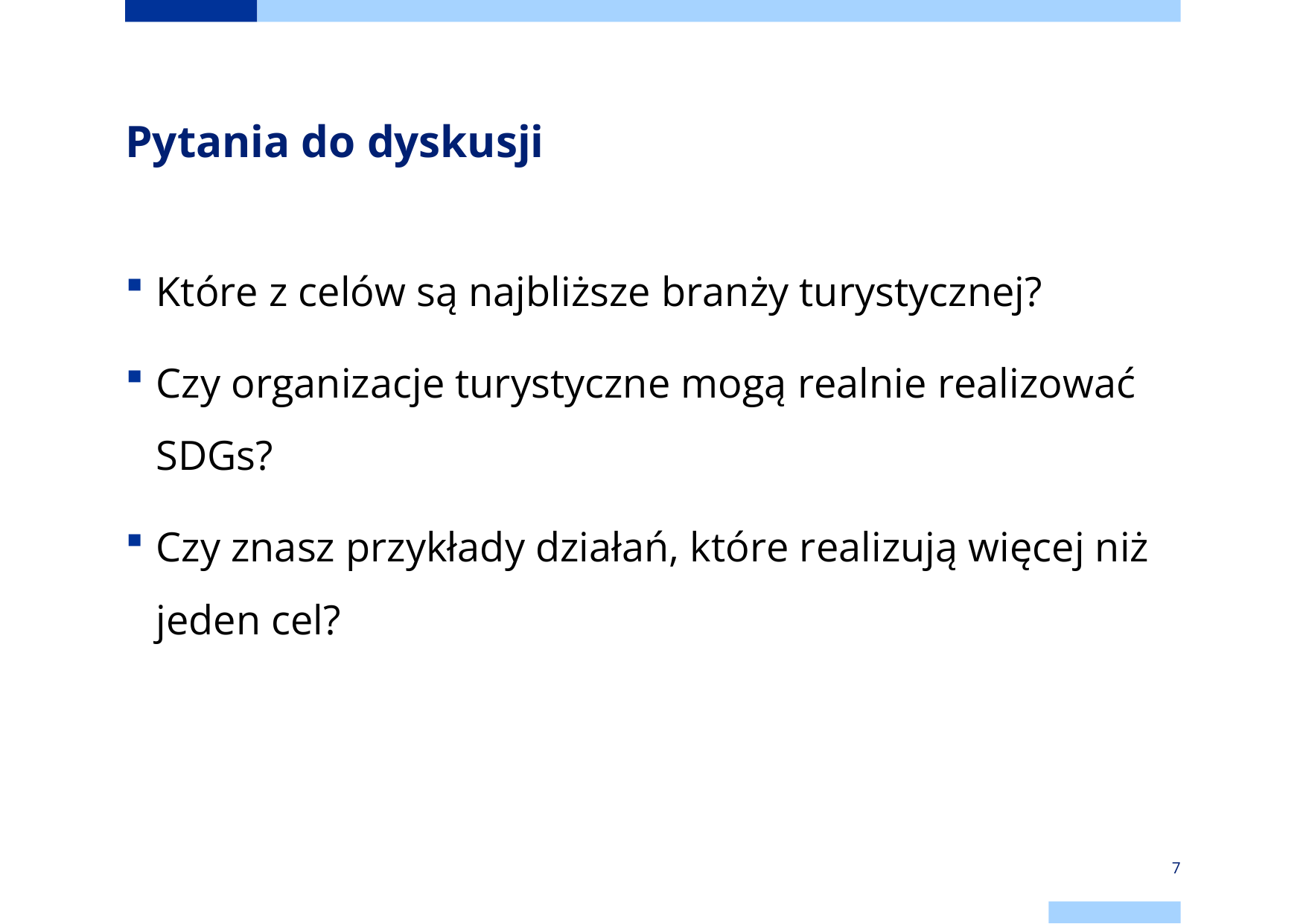

# Pytania do dyskusji
Które z celów są najbliższe branży turystycznej?
Czy organizacje turystyczne mogą realnie realizować SDGs?
Czy znasz przykłady działań, które realizują więcej niż jeden cel?
7